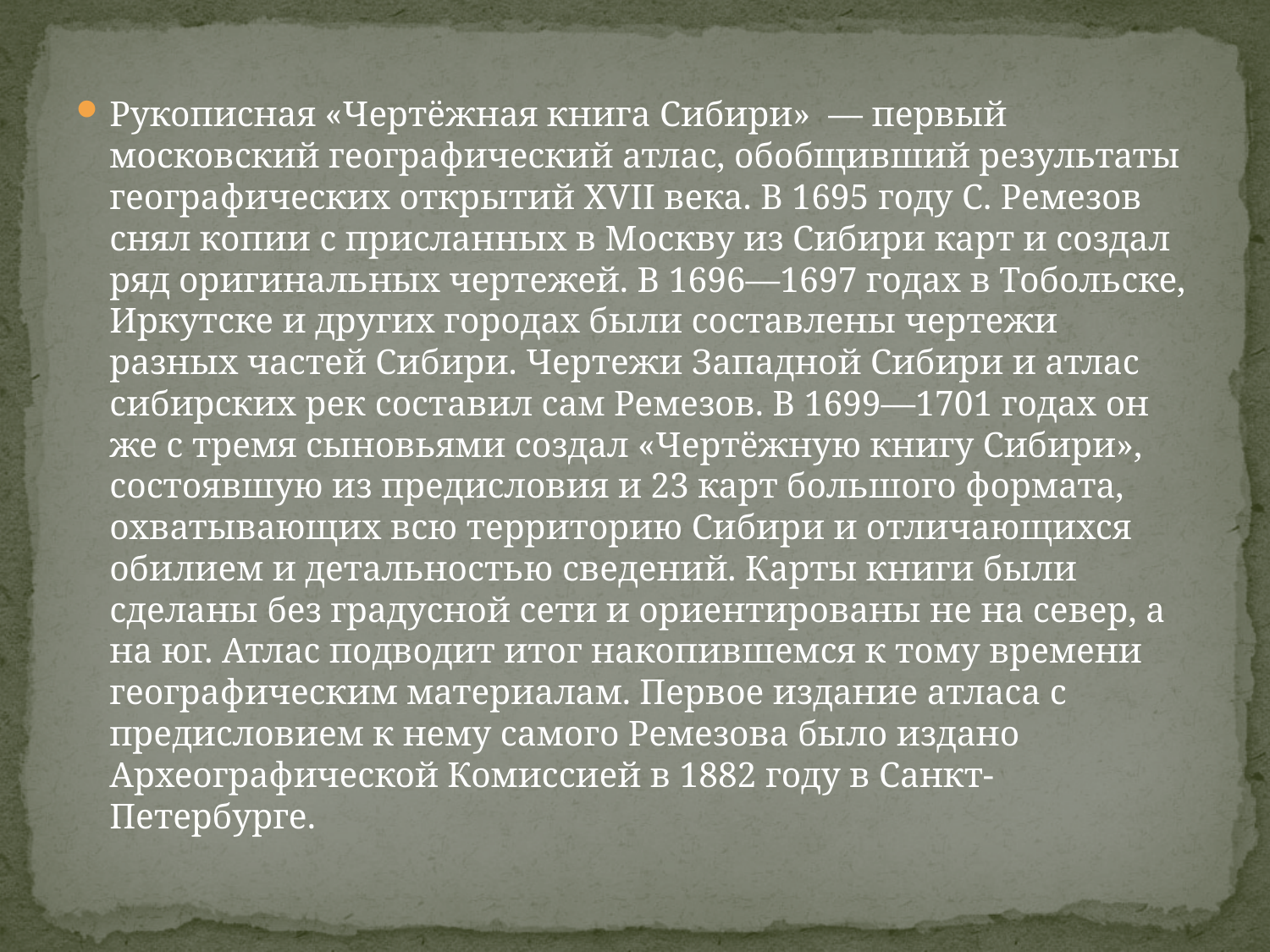

Рукописная «Чертёжная книга Сибири»  — первый московский географический атлас, обобщивший результаты географических открытий XVII века. В 1695 году С. Ремезов снял копии с присланных в Москву из Сибири карт и создал ряд оригинальных чертежей. В 1696—1697 годах в Тобольске, Иркутске и других городах были составлены чертежи разных частей Сибири. Чертежи Западной Сибири и атлас сибирских рек составил сам Ремезов. В 1699—1701 годах он же с тремя сыновьями создал «Чертёжную книгу Сибири», состоявшую из предисловия и 23 карт большого формата, охватывающих всю территорию Сибири и отличающихся обилием и детальностью сведений. Карты книги были сделаны без градусной сети и ориентированы не на север, а на юг. Атлас подводит итог накопившемся к тому времени географическим материалам. Первое издание атласа с предисловием к нему самого Ремезова было издано Археографической Комиссией в 1882 году в Санкт-Петербурге.